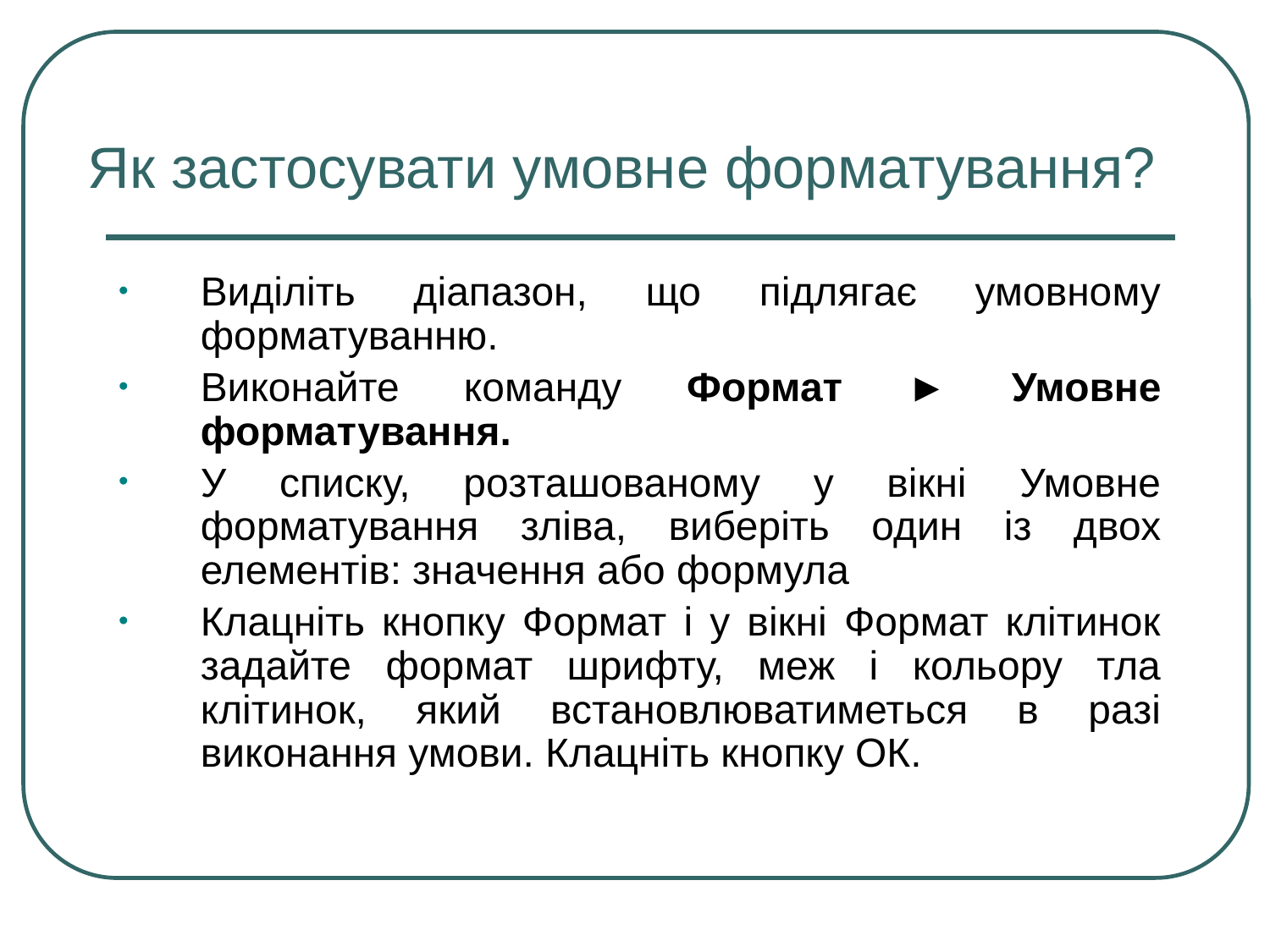

# Як застосувати умовне форматування?
Виділіть діапазон, що підлягає умовному форматуванню.
Виконайте команду Формат ► Умовне форматування.
У списку, розташованому у вікні Умовне форматування зліва, виберіть один із двох елементів: значення або формула
Клацніть кнопку Формат і у вікні Формат клітинок задайте формат шрифту, меж і кольору тла клітинок, який встановлюватиметься в разі виконання умови. Клацніть кнопку ОК.